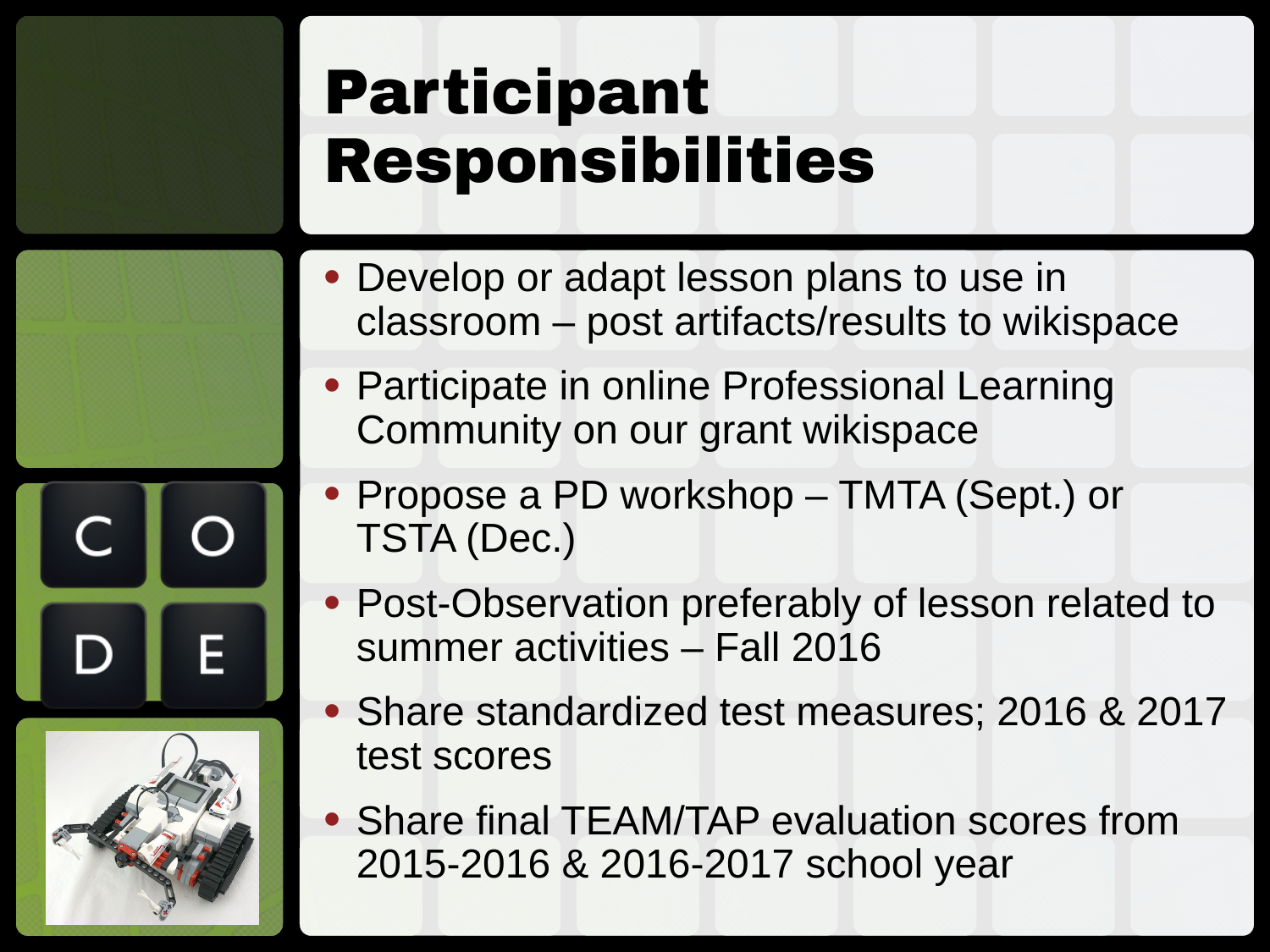

# Participant Responsibilities
Develop or adapt lesson plans to use in classroom – post artifacts/results to wikispace
Participate in online Professional Learning Community on our grant wikispace
Propose a PD workshop – TMTA (Sept.) or TSTA (Dec.)
Post-Observation preferably of lesson related to summer activities – Fall 2016
Share standardized test measures; 2016 & 2017 test scores
Share final TEAM/TAP evaluation scores from 2015-2016 & 2016-2017 school year